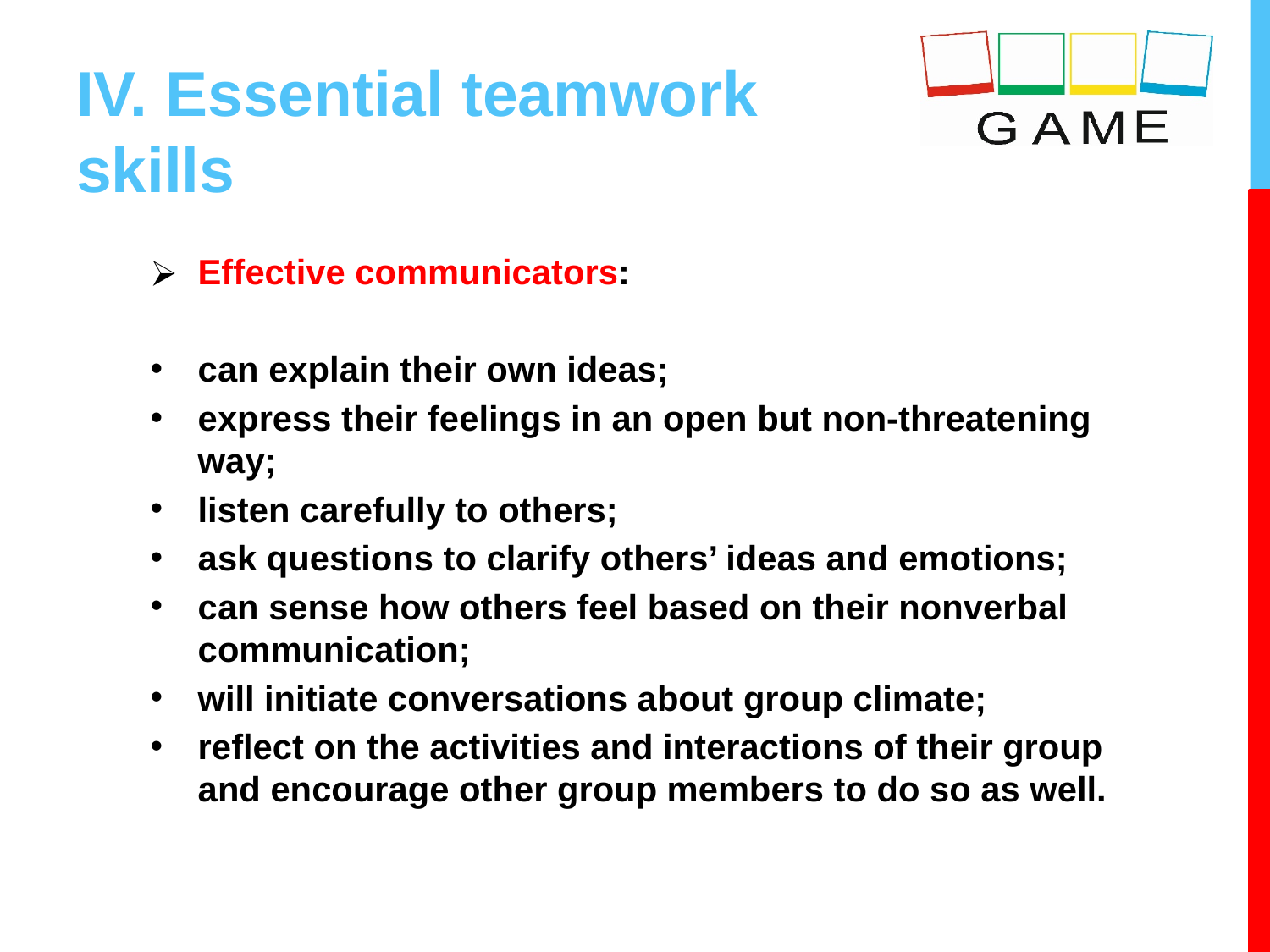

# IV. Essential teamwork skills
Effective communicators:

can explain their own ideas;
express their feelings in an open but non-threatening way;
listen carefully to others;
ask questions to clarify others’ ideas and emotions;
can sense how others feel based on their nonverbal communication;
will initiate conversations about group climate;
reflect on the activities and interactions of their group and encourage other group members to do so as well.